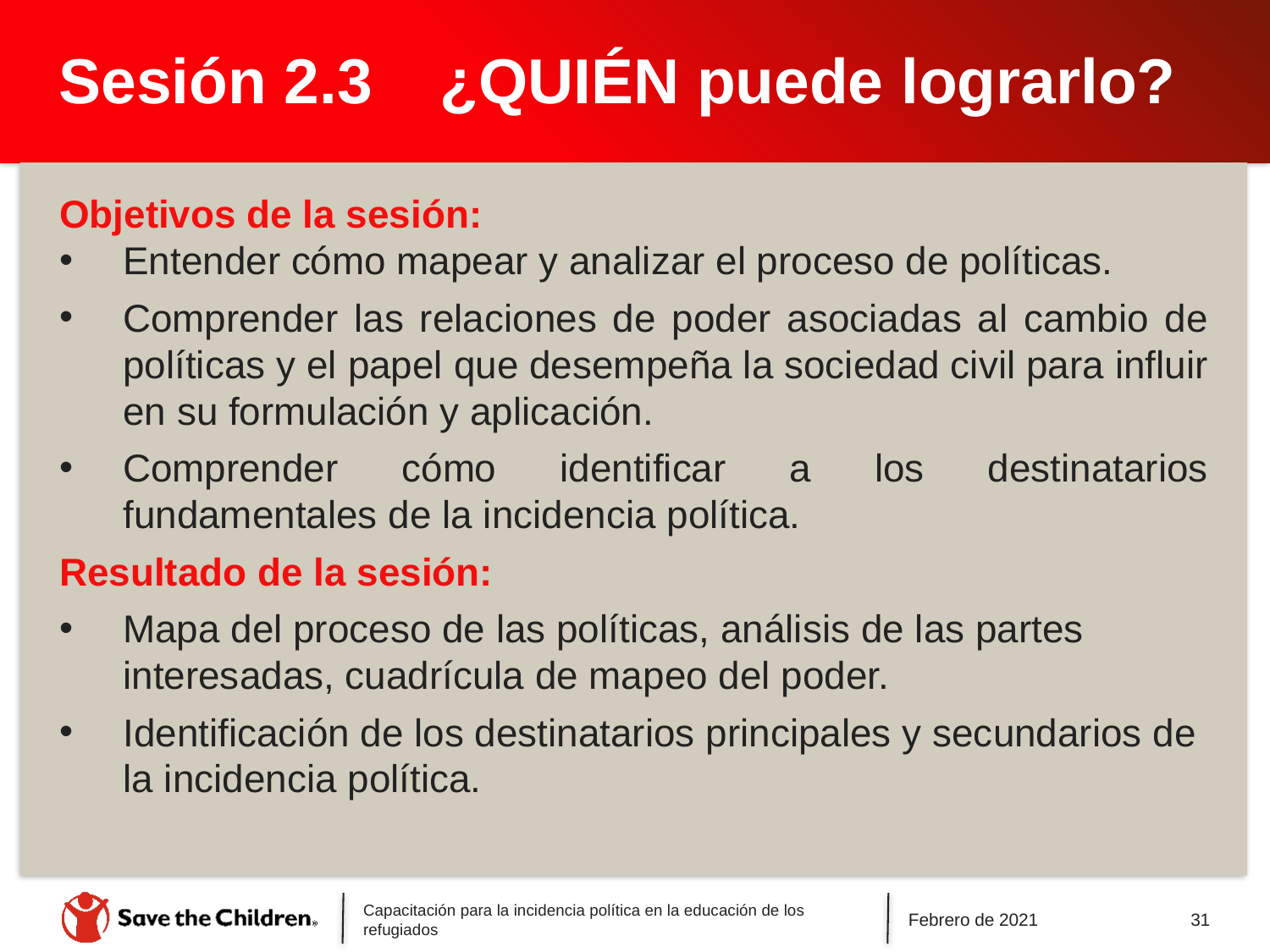

# Sesión 2.3 	¿QUIÉN puede lograrlo?
Objetivos de la sesión:
Entender cómo mapear y analizar el proceso de políticas.
Comprender las relaciones de poder asociadas al cambio de políticas y el papel que desempeña la sociedad civil para influir en su formulación y aplicación.
Comprender cómo identificar a los destinatarios fundamentales de la incidencia política.
Resultado de la sesión:
Mapa del proceso de las políticas, análisis de las partes interesadas, cuadrícula de mapeo del poder.
Identificación de los destinatarios principales y secundarios de la incidencia política.
Capacitación para la incidencia política en la educación de los refugiados
Febrero de 2021
31